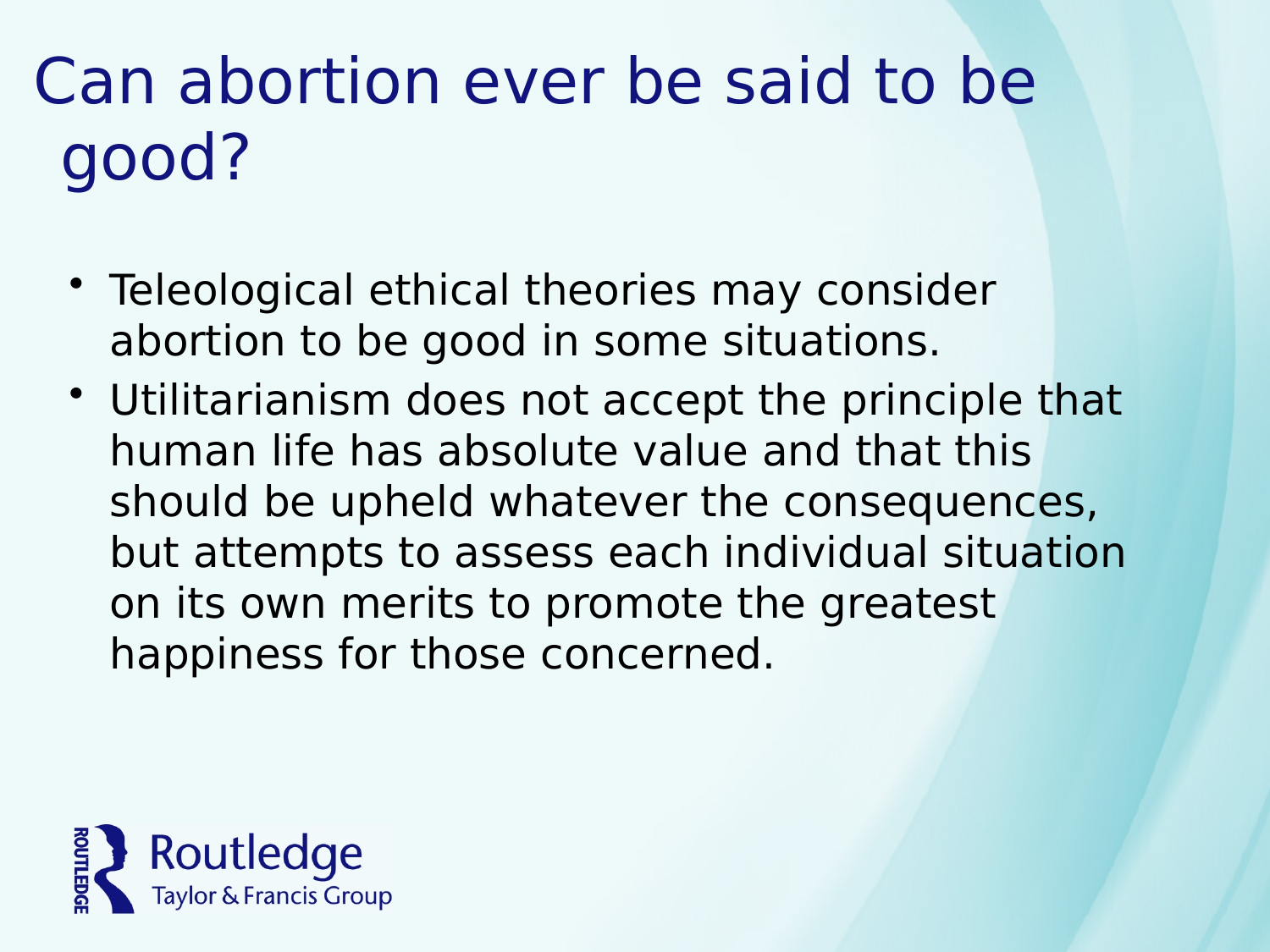

# Can abortion ever be said to be good?
Teleological ethical theories may consider abortion to be good in some situations.
Utilitarianism does not accept the principle that human life has absolute value and that this should be upheld whatever the consequences, but attempts to assess each individual situation on its own merits to promote the greatest happiness for those concerned.